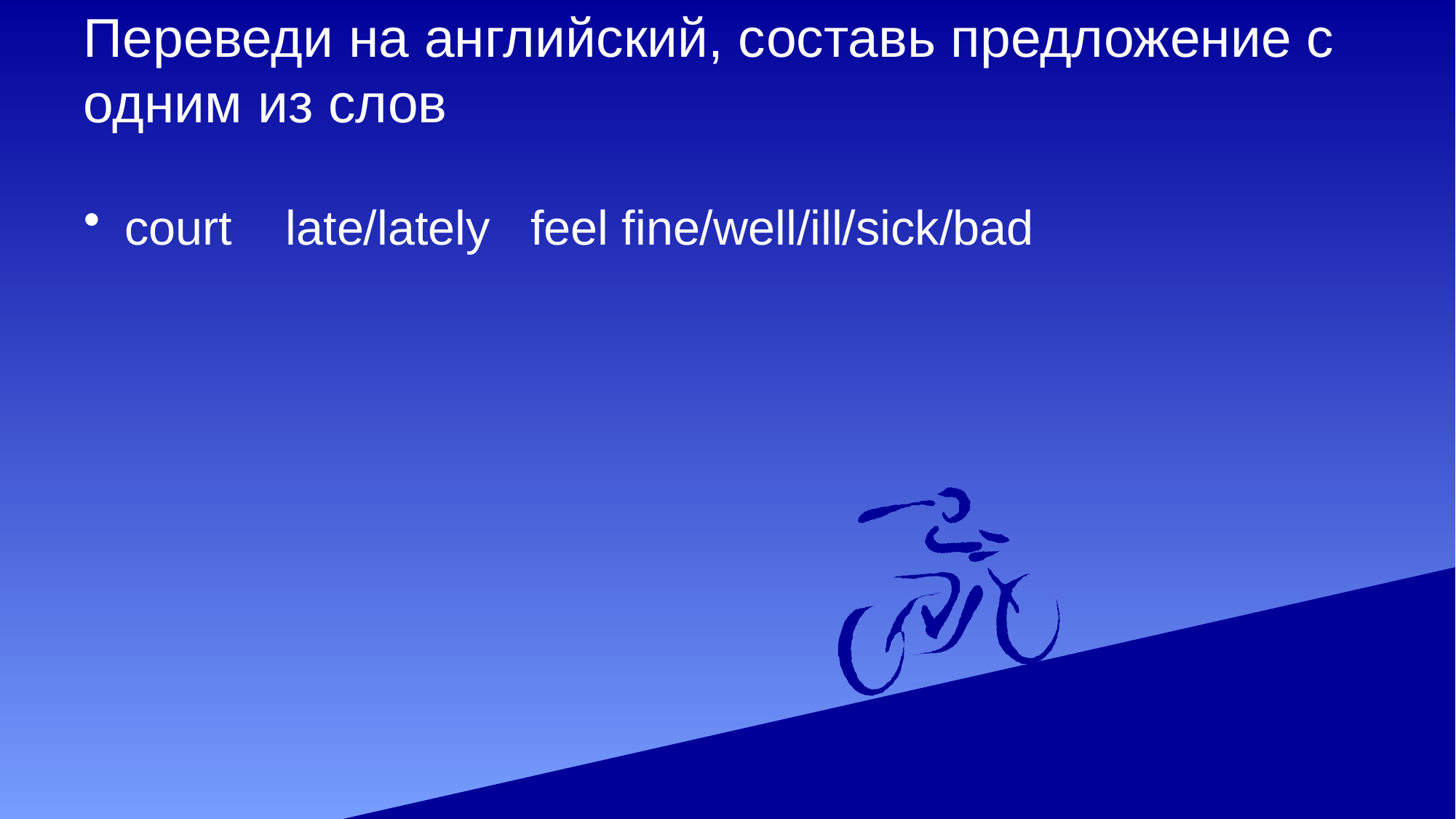

# Переведи на английский, составь предложение с одним из слов
court    late/lately   feel fine/well/ill/sick/bad